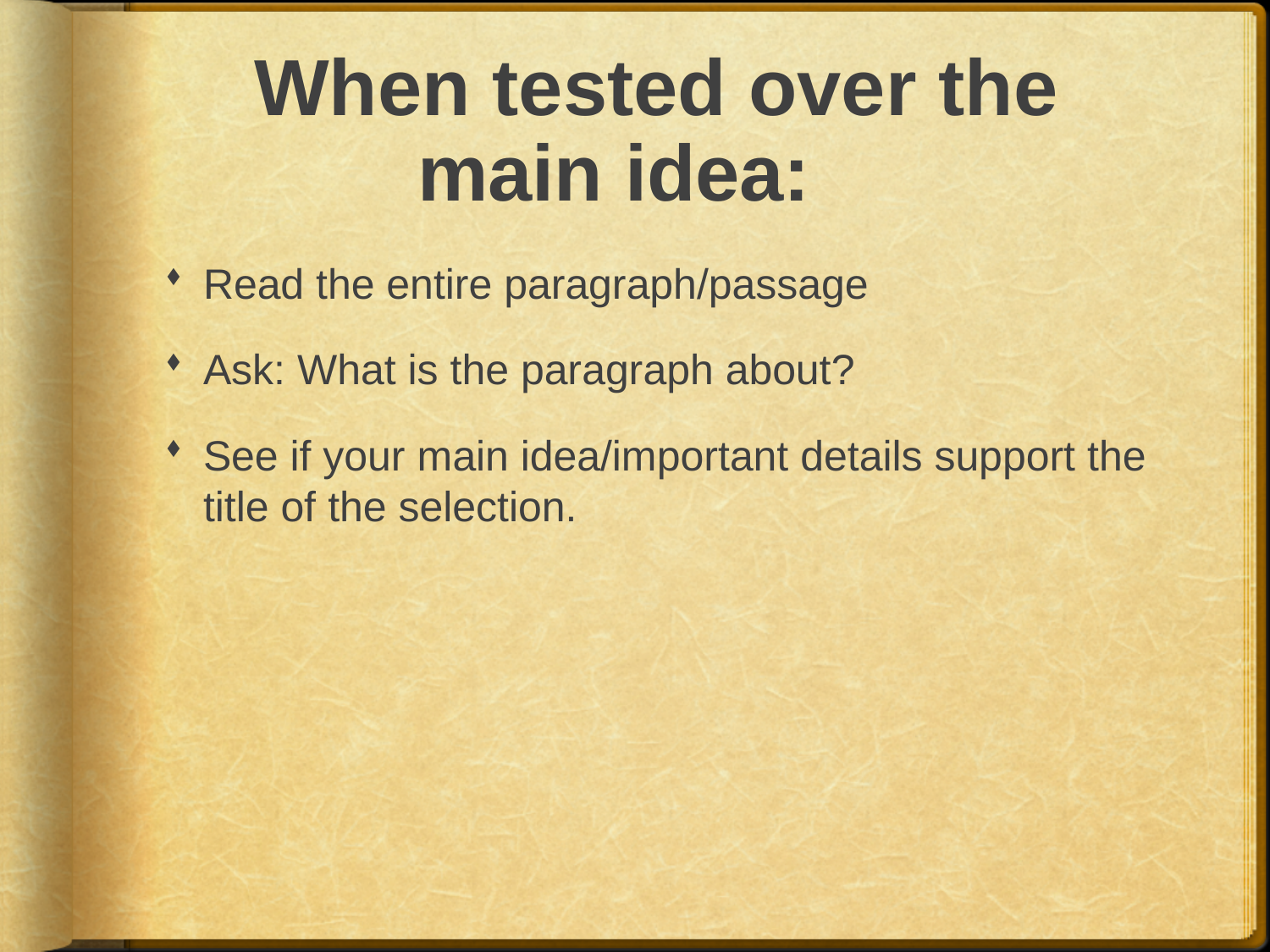

# When tested over the main idea:
Read the entire paragraph/passage
Ask: What is the paragraph about?
See if your main idea/important details support the title of the selection.